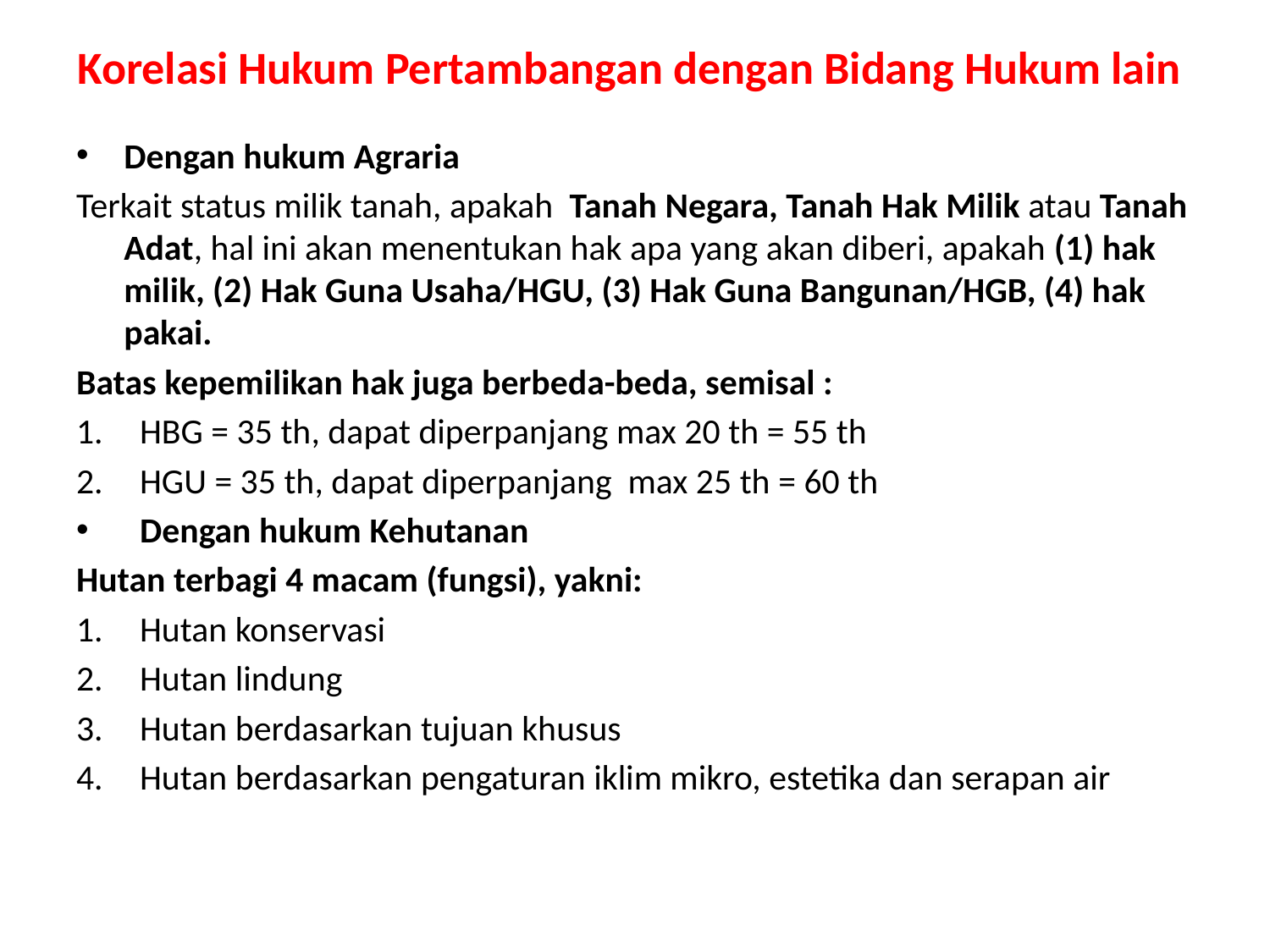

# Korelasi Hukum Pertambangan dengan Bidang Hukum lain
Dengan hukum Agraria
Terkait status milik tanah, apakah  Tanah Negara, Tanah Hak Milik atau Tanah Adat, hal ini akan menentukan hak apa yang akan diberi, apakah (1) hak milik, (2) Hak Guna Usaha/HGU, (3) Hak Guna Bangunan/HGB, (4) hak pakai.
Batas kepemilikan hak juga berbeda-beda, semisal :
HBG = 35 th, dapat diperpanjang max 20 th = 55 th
HGU = 35 th, dapat diperpanjang  max 25 th = 60 th
Dengan hukum Kehutanan
Hutan terbagi 4 macam (fungsi), yakni:
Hutan konservasi
Hutan lindung
Hutan berdasarkan tujuan khusus
Hutan berdasarkan pengaturan iklim mikro, estetika dan serapan air